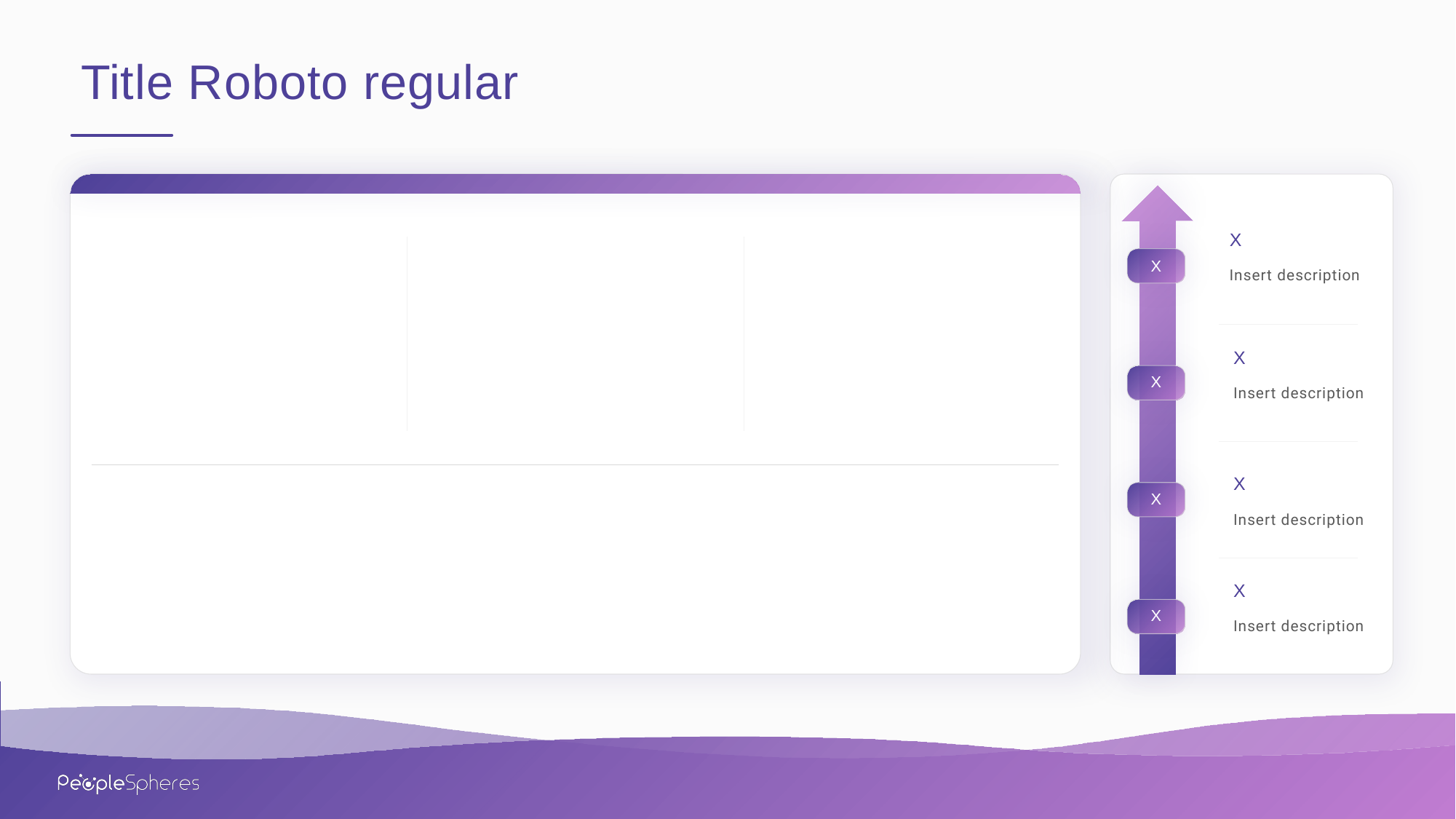

Title Roboto regular

X

X
Insert description
X

X
Insert description
X

X
Insert description
X

X
Insert description